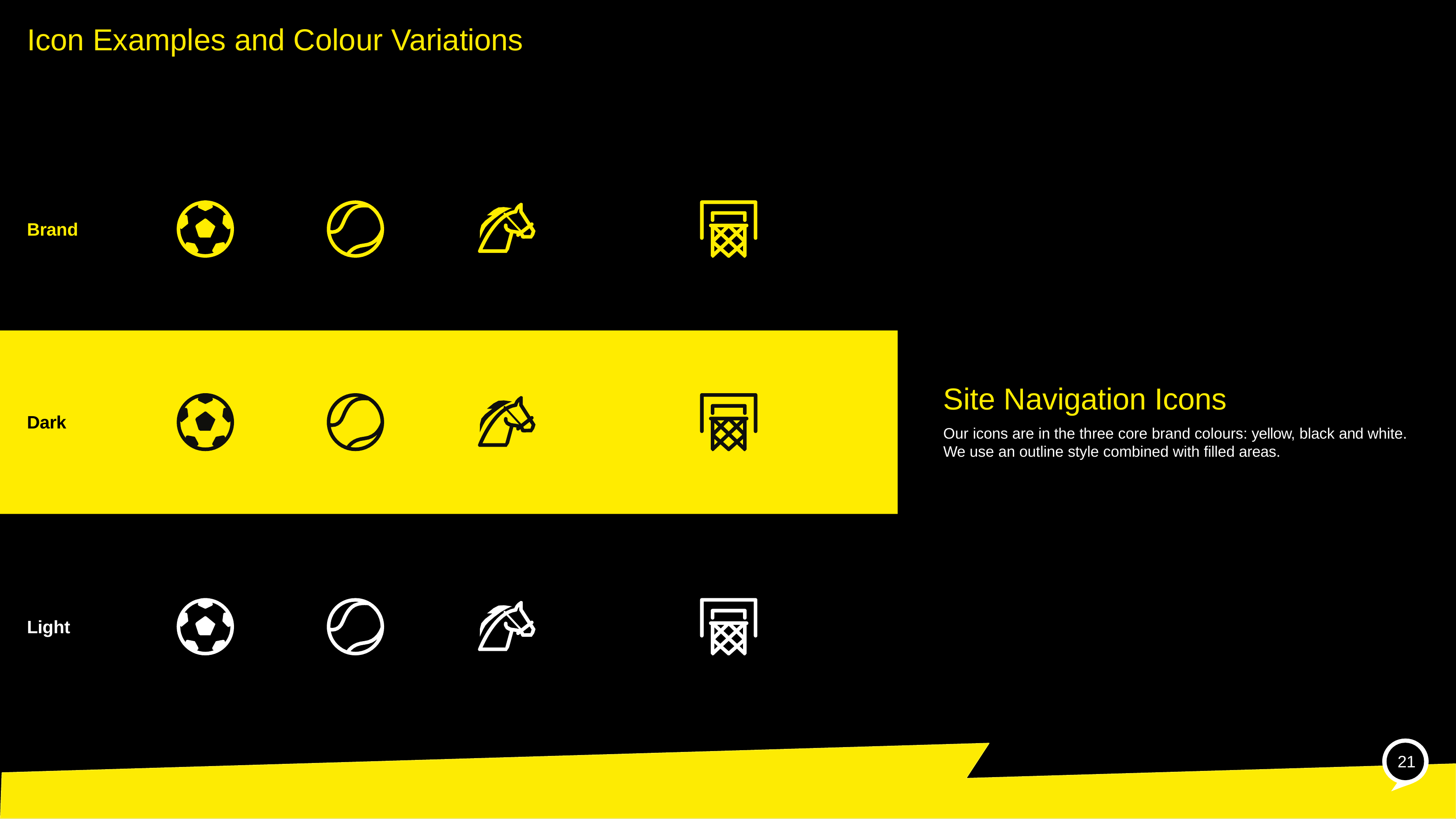

# Icon Examples and Colour Variations

Brand

Site Navigation Icons
Our icons are in the three core brand colours: yellow, black and white. We use an outline style combined with filled areas.

Dark

Light

21